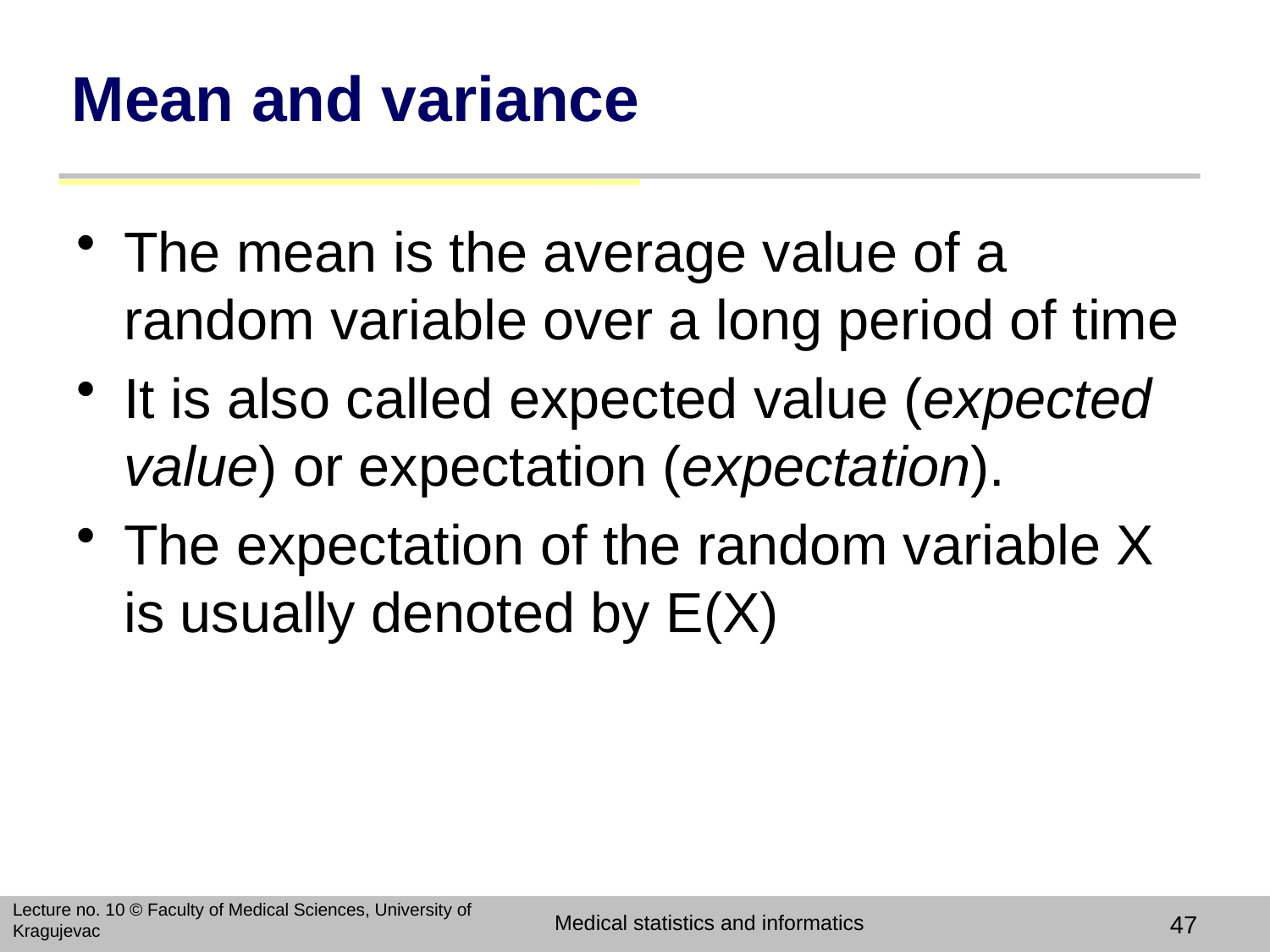

# Mean and variance
The mean is the average value of a random variable over a long period of time
It is also called expected value (expected value) or expectation (expectation).
The expectation of the random variable X is usually denoted by E(X)
Lecture no. 10 © Faculty of Medical Sciences, University of Kragujevac
Medical statistics and informatics
47